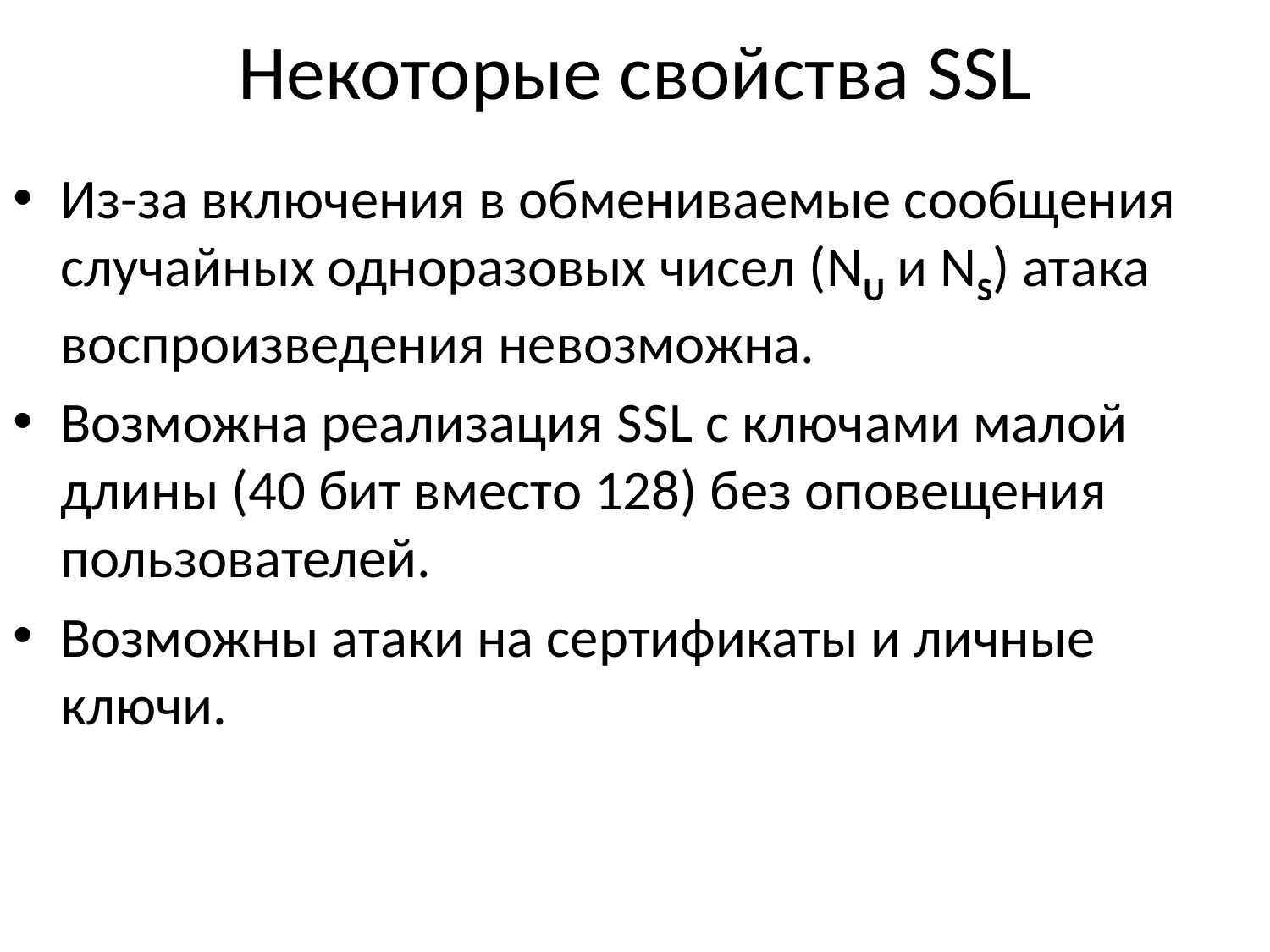

# Некоторые свойства SSL
Из-за включения в обмениваемые сообщения случайных одноразовых чисел (NU и NS) атака воспроизведения невозможна.
Возможна реализация SSL с ключами малой длины (40 бит вместо 128) без оповещения пользователей.
Возможны атаки на сертификаты и личные ключи.